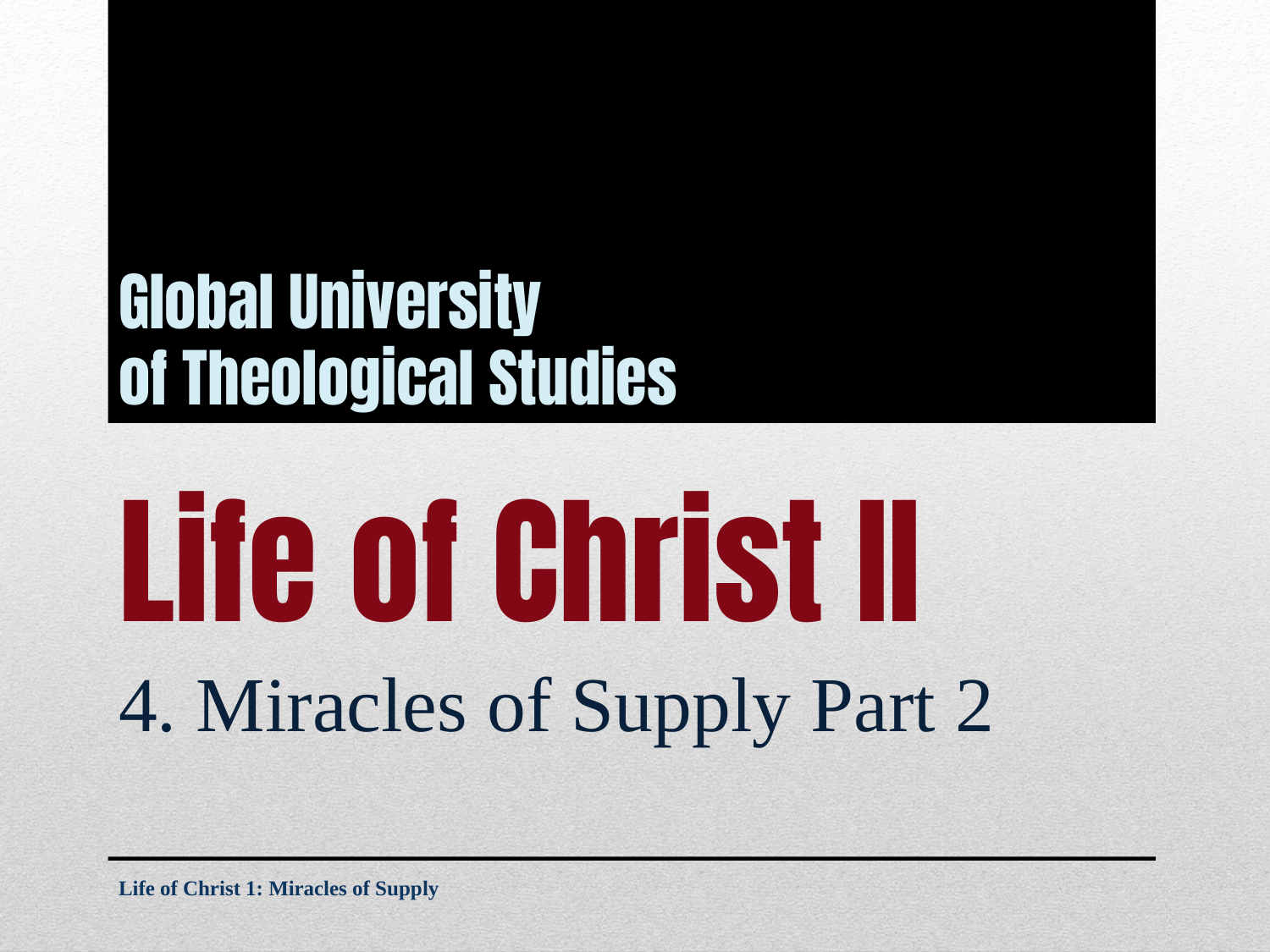

Global University
of Theological Studies
# Life of Christ II
4. Miracles of Supply Part 2
Life of Christ 1: Miracles of Supply